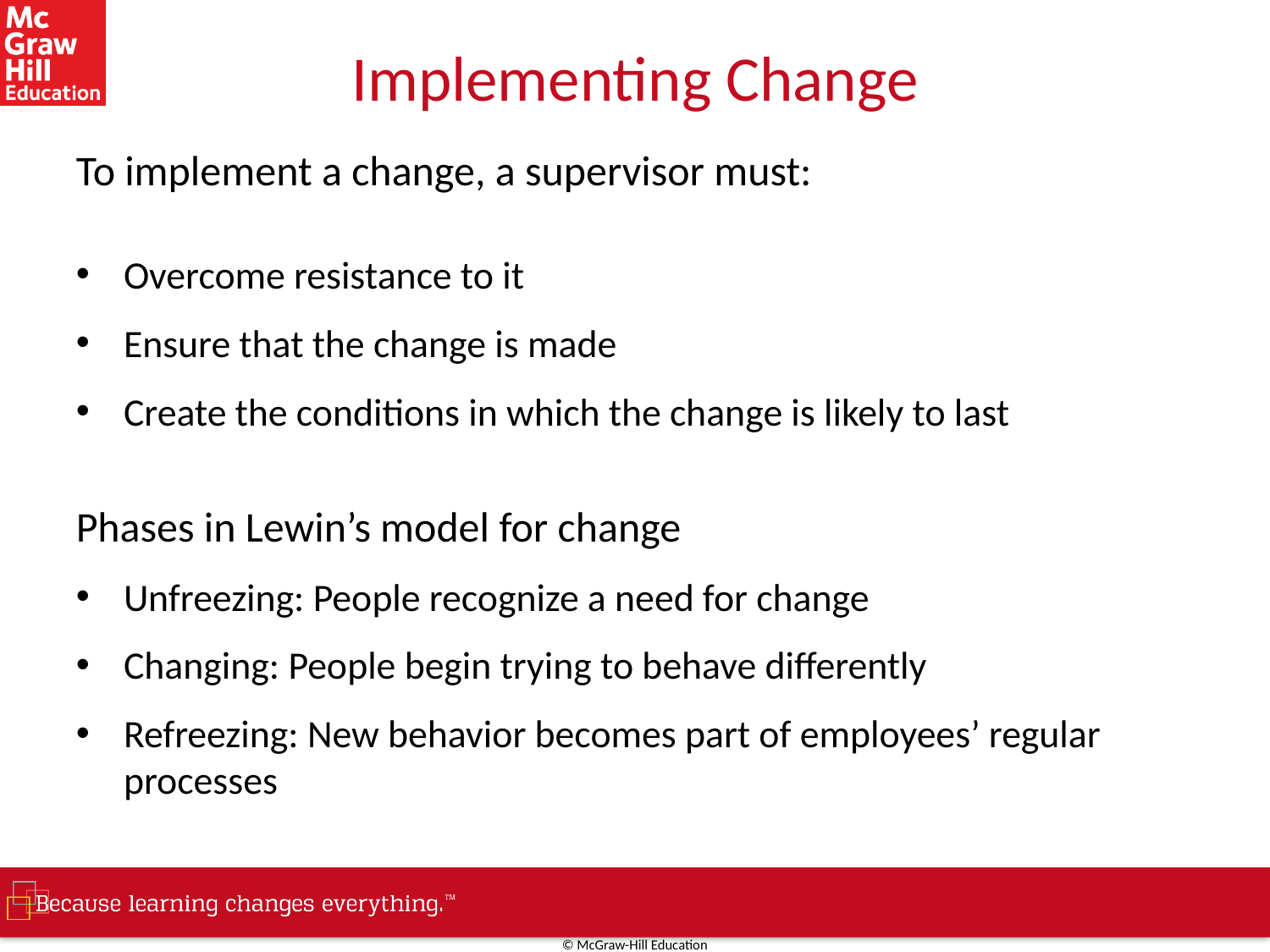

# Implementing Change
To implement a change, a supervisor must:

Overcome resistance to it
Ensure that the change is made
Create the conditions in which the change is likely to last

Phases in Lewin’s model for change
Unfreezing: People recognize a need for change
Changing: People begin trying to behave differently
Refreezing: New behavior becomes part of employees’ regular processes